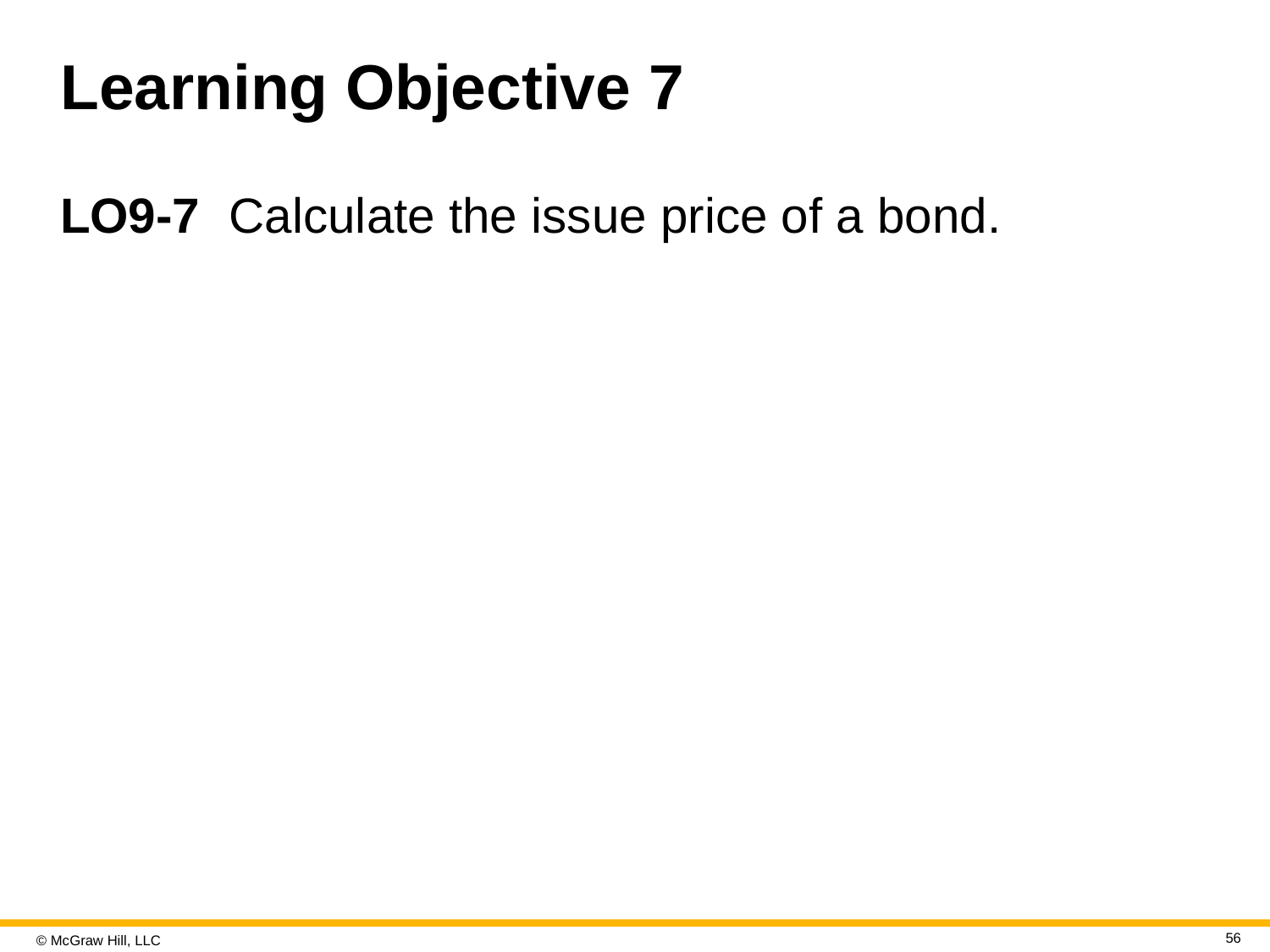

# Learning Objective 7
LO9-7	 Calculate the issue price of a bond.
56